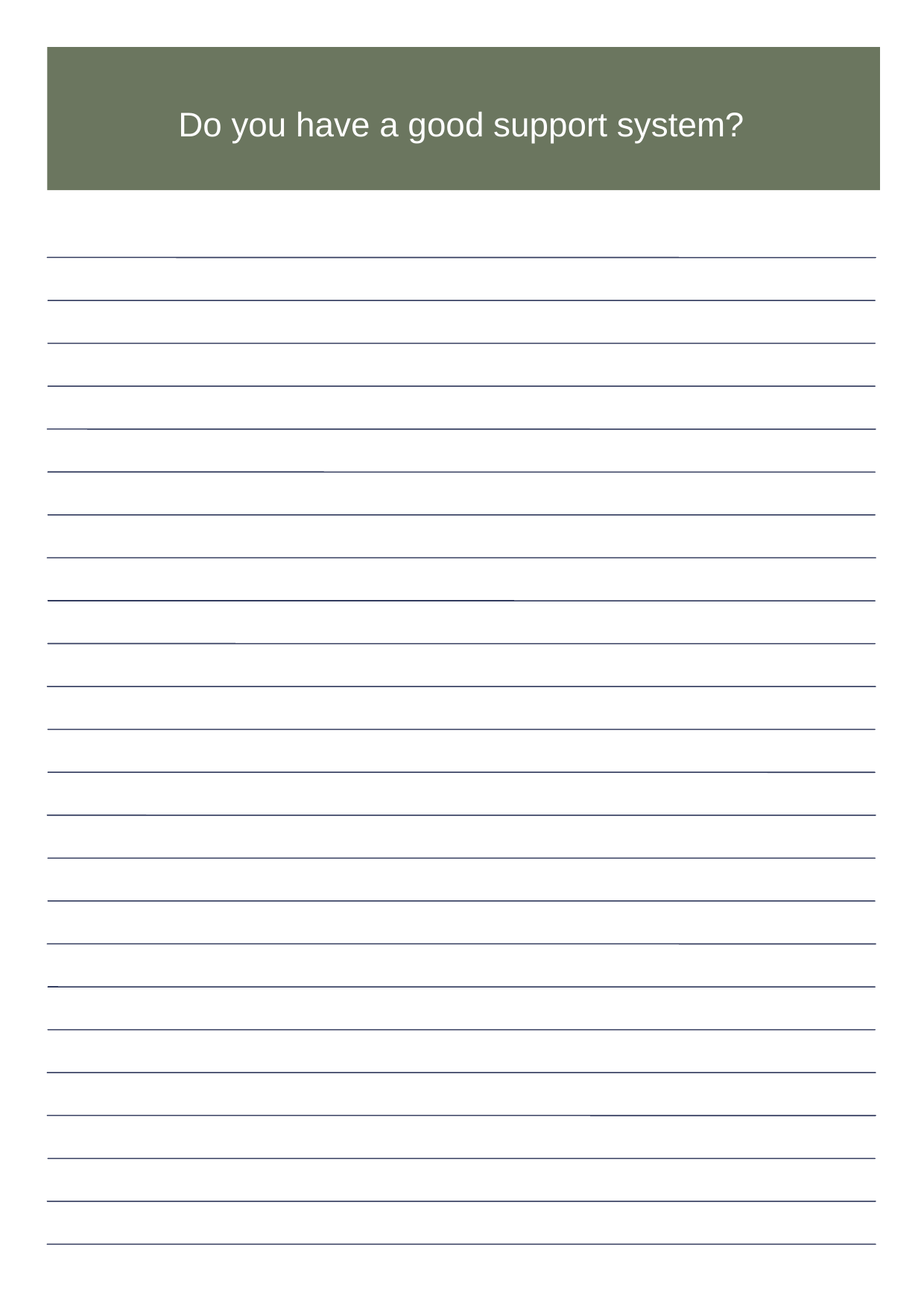

Do you have a good support system?